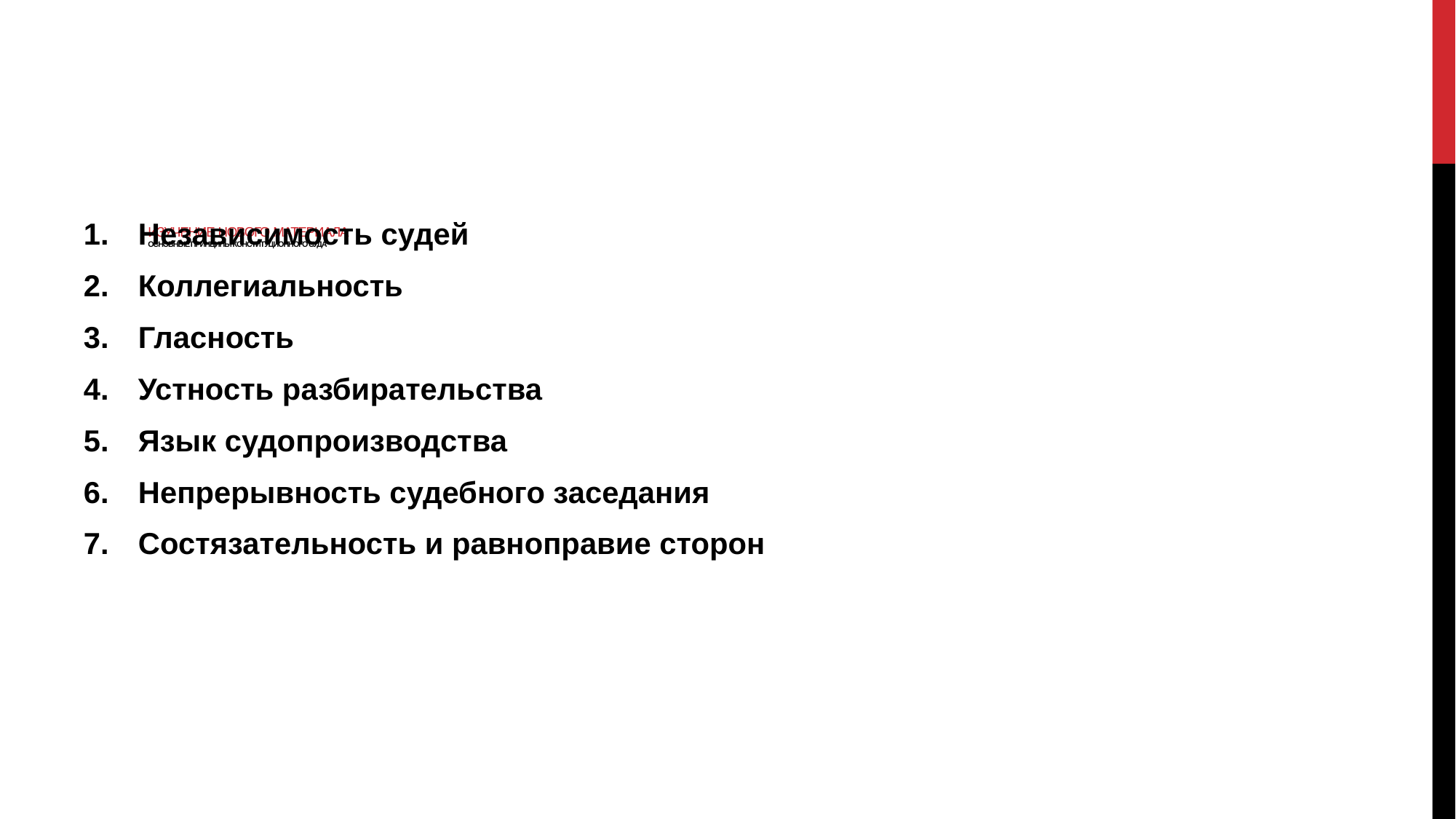

# Изучение нового материала Основные принципы Конституционного Суда
Независимость судей
Коллегиальность
Гласность
Устность разбирательства
Язык судопроизводства
Непрерывность судебного заседания
Состязательность и равноправие сторон